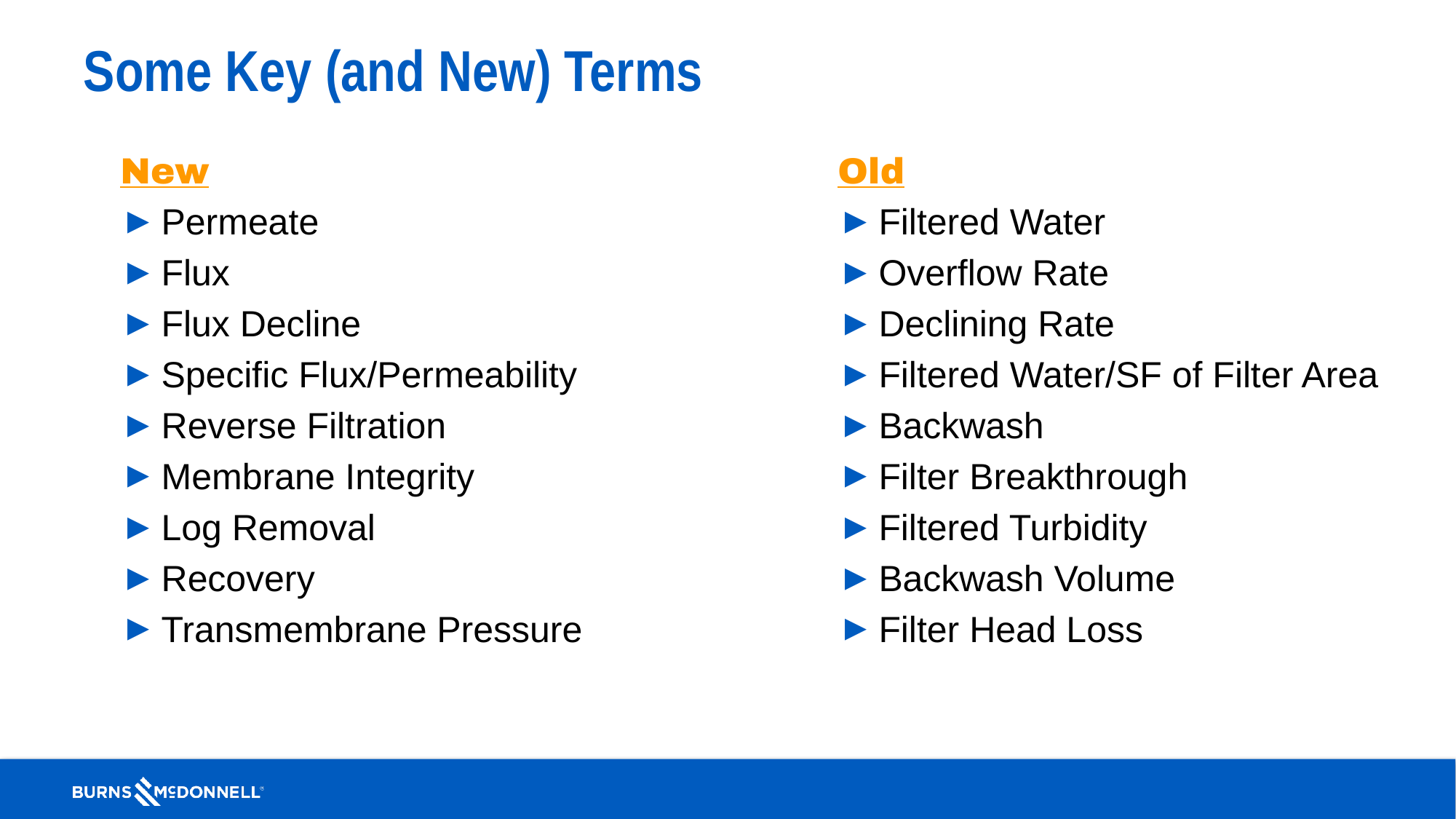

# Some Key (and New) Terms
New
Permeate
Flux
Flux Decline
Specific Flux/Permeability
Reverse Filtration
Membrane Integrity
Log Removal
Recovery
Transmembrane Pressure
Old
Filtered Water
Overflow Rate
Declining Rate
Filtered Water/SF of Filter Area
Backwash
Filter Breakthrough
Filtered Turbidity
Backwash Volume
Filter Head Loss